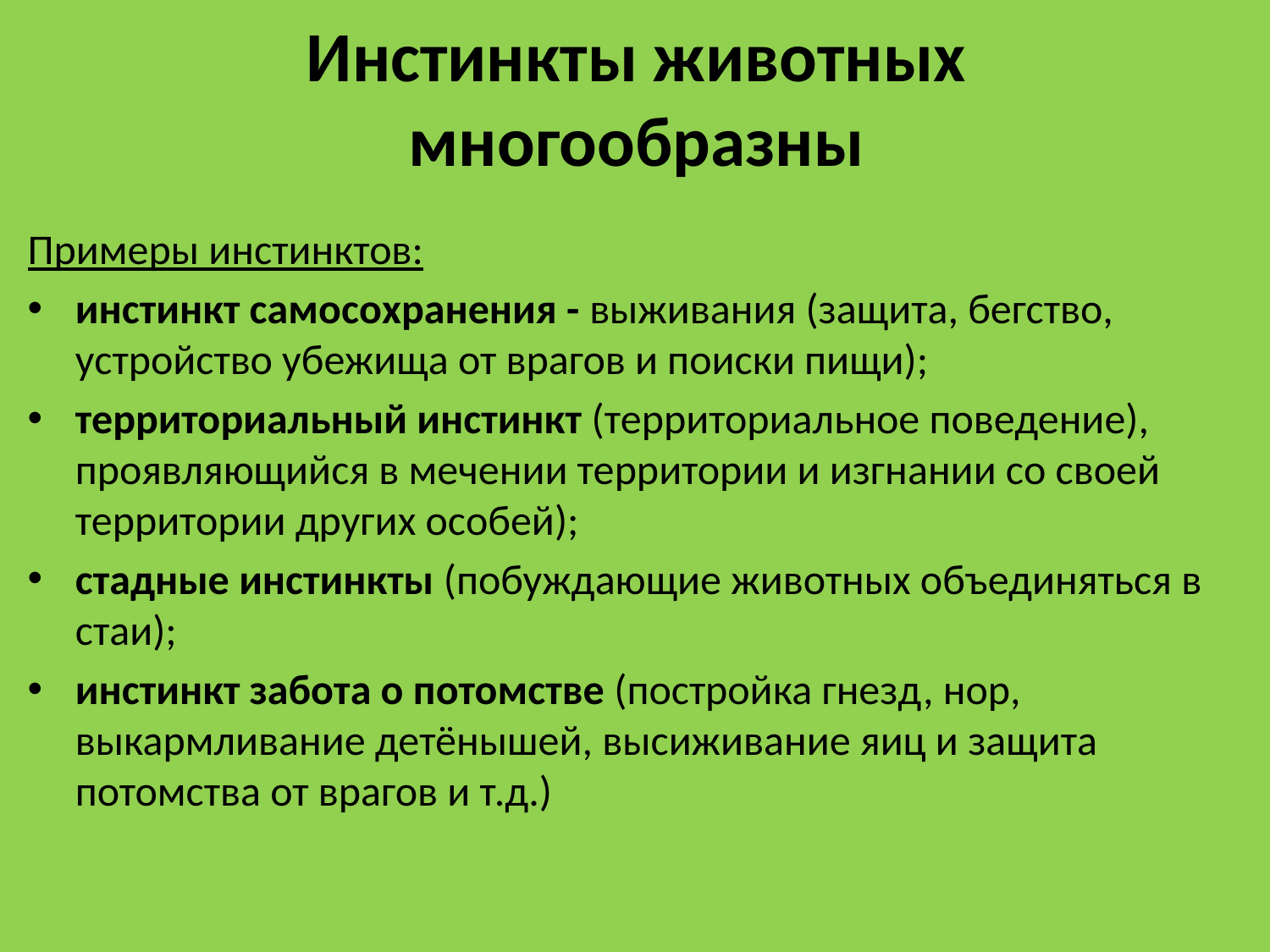

# Инстинкты животных многообразны
Примеры инстинктов:
инстинкт самосохранения - выживания (защита, бегство, устройство убежища от врагов и поиски пищи);
территориальный инстинкт (территориальное поведение), проявляющийся в мечении территории и изгнании со своей территории других особей);
стадные инстинкты (побуждающие животных объединяться в стаи);
инстинкт забота о потомстве (постройка гнезд, нор, выкармливание детёнышей, высиживание яиц и защита потомства от врагов и т.д.)